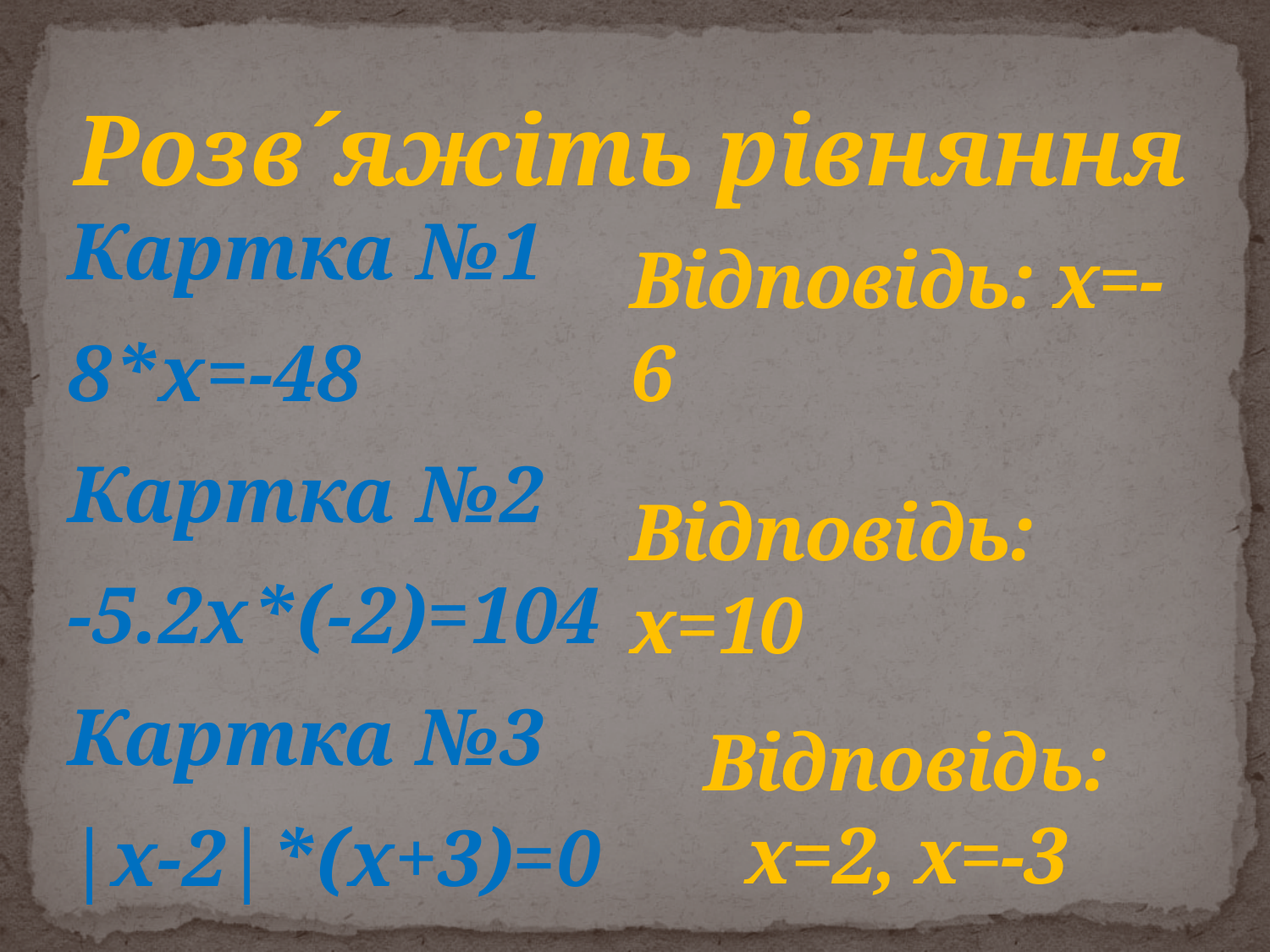

# Розв´яжіть рівняння
Картка №1
8*x=-48
Картка №2
-5.2x*(-2)=104
Картка №3
|x-2|*(x+3)=0
Відповідь: х=-6
Відповідь: х=10
Відповідь: х=2, х=-3